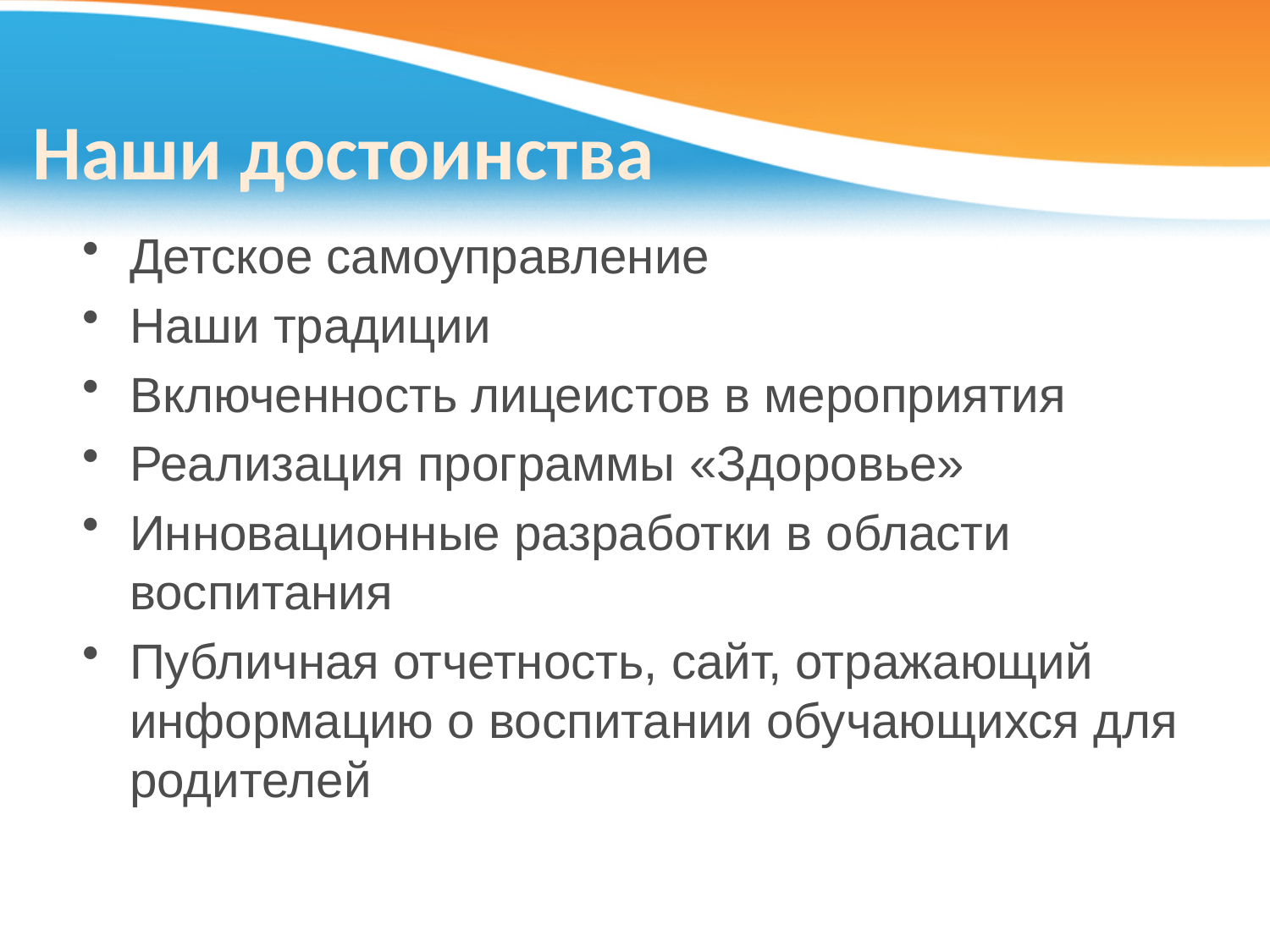

# Наши достоинства
Детское самоуправление
Наши традиции
Включенность лицеистов в мероприятия
Реализация программы «Здоровье»
Инновационные разработки в области воспитания
Публичная отчетность, сайт, отражающий  информацию о воспитании обучающихся для родителей